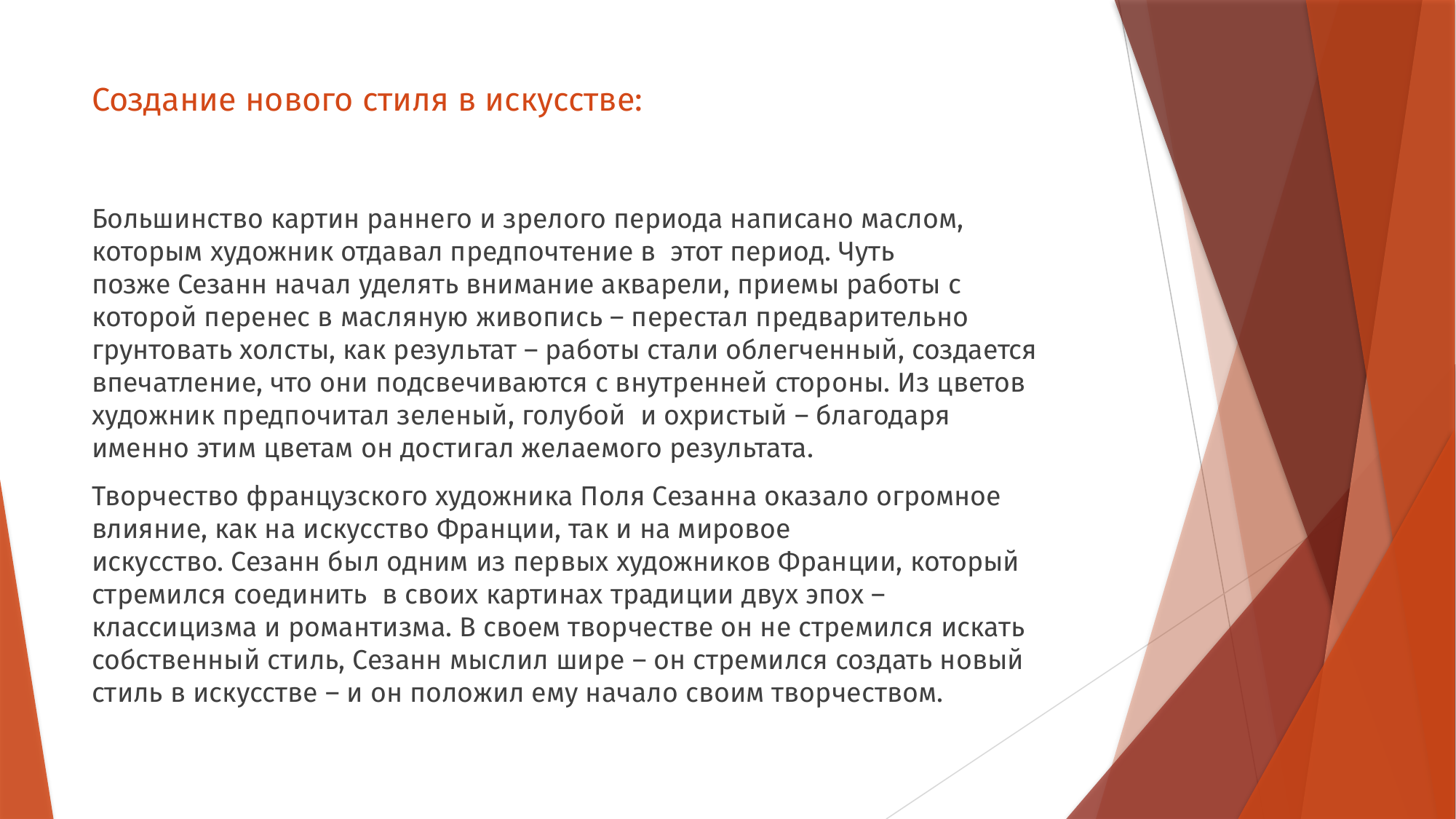

# Создание нового стиля в искусстве:
Большинство картин раннего и зрелого периода написано маслом, которым художник отдавал предпочтение в  этот период. Чуть позже Сезанн начал уделять внимание акварели, приемы работы с которой перенес в масляную живопись – перестал предварительно грунтовать холсты, как результат – работы стали облегченный, создается впечатление, что они подсвечиваются с внутренней стороны. Из цветов художник предпочитал зеленый, голубой  и охристый – благодаря именно этим цветам он достигал желаемого результата.
Творчество французского художника Поля Сезанна оказало огромное влияние, как на искусство Франции, так и на мировое искусство. Сезанн был одним из первых художников Франции, который стремился соединить  в своих картинах традиции двух эпох – классицизма и романтизма. В своем творчестве он не стремился искать собственный стиль, Сезанн мыслил шире – он стремился создать новый стиль в искусстве – и он положил ему начало своим творчеством.